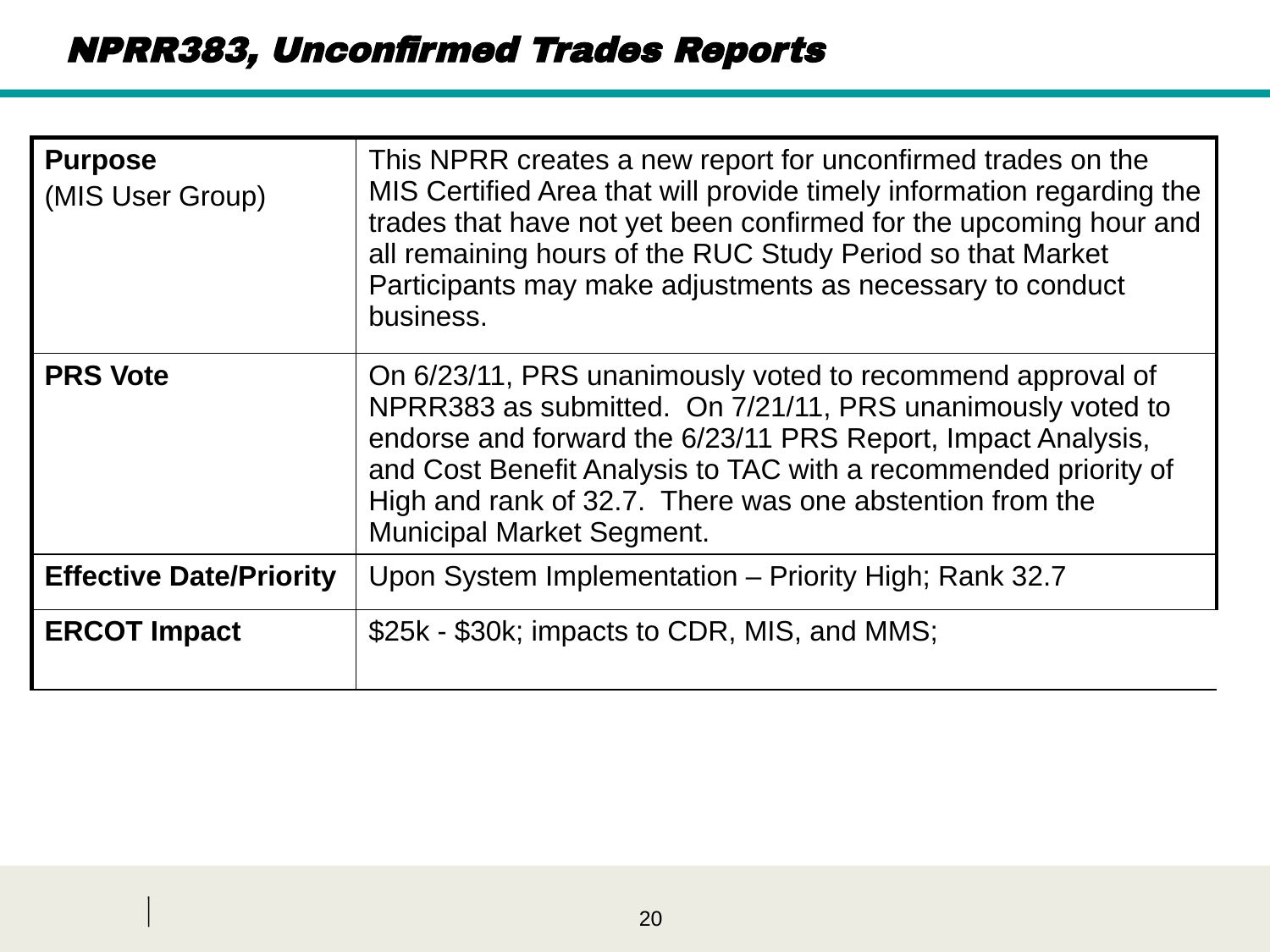

NPRR383, Unconfirmed Trades Reports
| Purpose (MIS User Group) | This NPRR creates a new report for unconfirmed trades on the MIS Certified Area that will provide timely information regarding the trades that have not yet been confirmed for the upcoming hour and all remaining hours of the RUC Study Period so that Market Participants may make adjustments as necessary to conduct business. |
| --- | --- |
| PRS Vote | On 6/23/11, PRS unanimously voted to recommend approval of NPRR383 as submitted. On 7/21/11, PRS unanimously voted to endorse and forward the 6/23/11 PRS Report, Impact Analysis, and Cost Benefit Analysis to TAC with a recommended priority of High and rank of 32.7. There was one abstention from the Municipal Market Segment. |
| Effective Date/Priority | Upon System Implementation – Priority High; Rank 32.7 |
| ERCOT Impact | $25k - $30k; impacts to CDR, MIS, and MMS; |